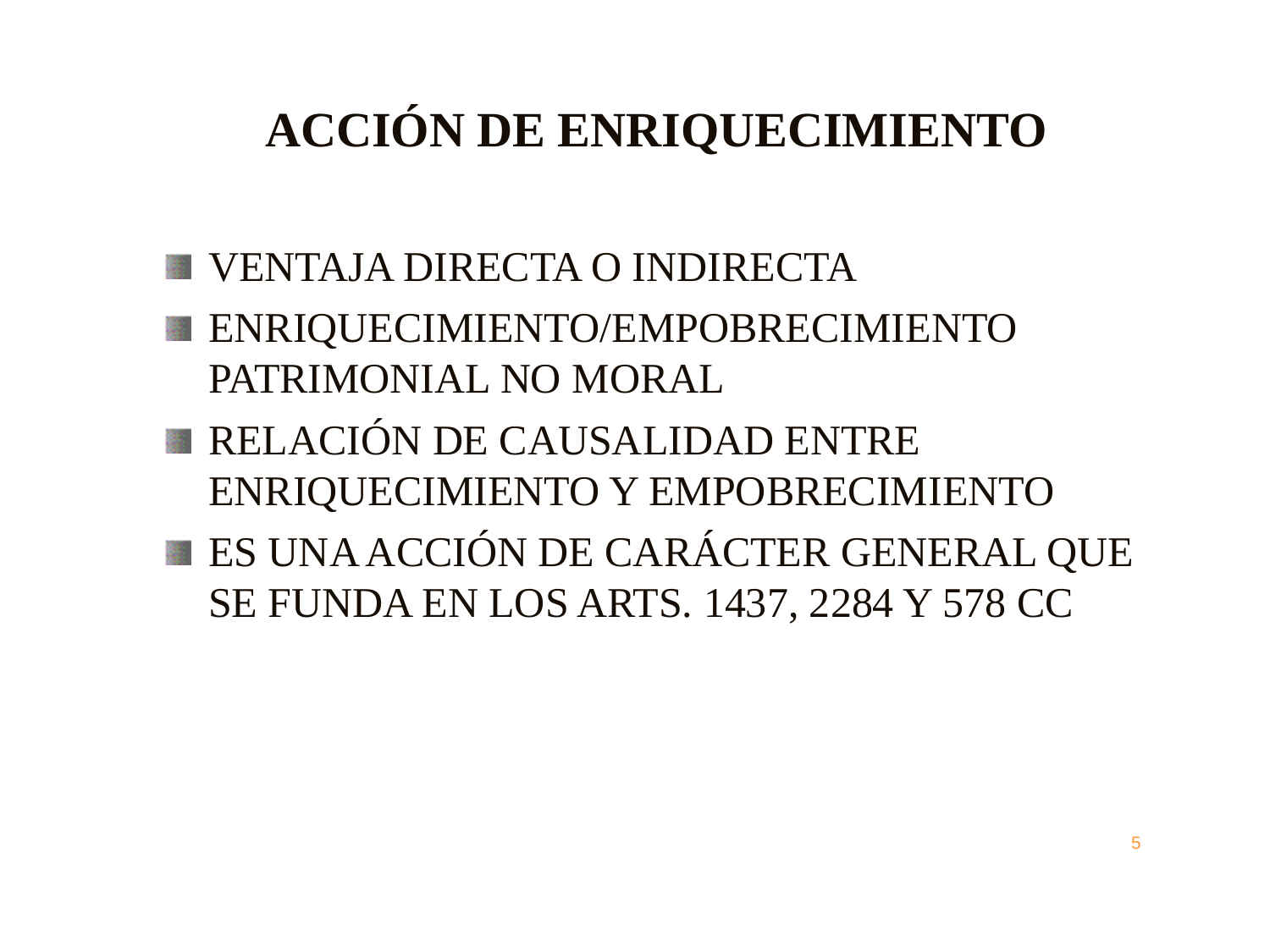

# ACCIÓN DE ENRIQUECIMIENTO
VENTAJA DIRECTA O INDIRECTA
ENRIQUECIMIENTO/EMPOBRECIMIENTO PATRIMONIAL NO MORAL
RELACIÓN DE CAUSALIDAD ENTRE ENRIQUECIMIENTO Y EMPOBRECIMIENTO
ES UNA ACCIÓN DE CARÁCTER GENERAL QUE SE FUNDA EN LOS ARTS. 1437, 2284 Y 578 CC

5